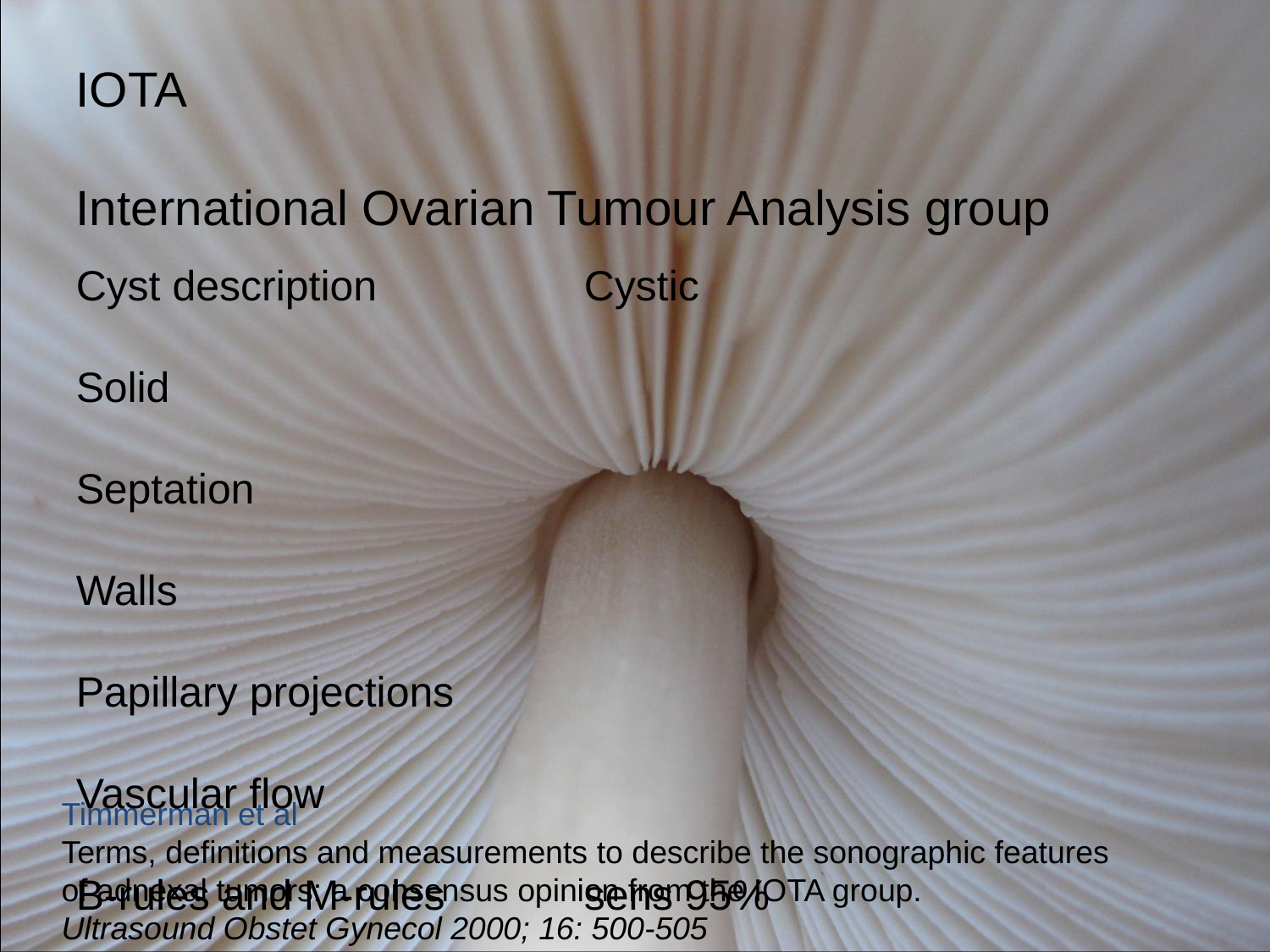

IOTA

International Ovarian Tumour Analysis group
#
Cyst description		Cystic
						Solid
						Septation
						Walls
						Papillary projections
						Vascular flow

B-rules and M-rules		sens 95%
							spec 91%
Timmerman et al
Terms, definitions and measurements to describe the sonographic features of adnexal tumors: a consensus opinion from the IOTA group.
Ultrasound Obstet Gynecol 2000; 16: 500-505